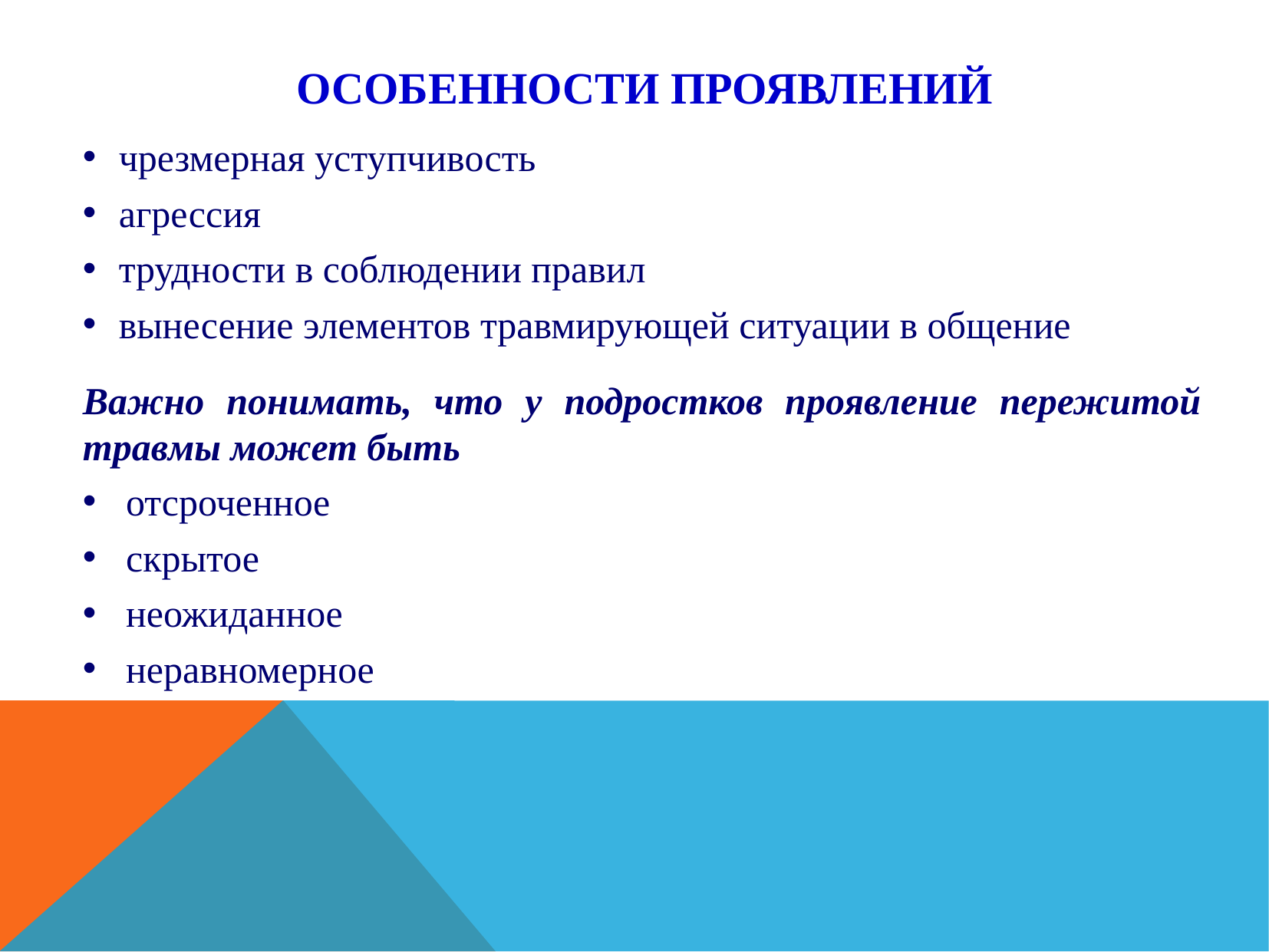

особенности проявлений
чрезмерная уступчивость
агрессия
трудности в соблюдении правил
вынесение элементов травмирующей ситуации в общение
Важно понимать, что у подростков проявление пережитой травмы может быть
отсроченное
скрытое
неожиданное
неравномерное